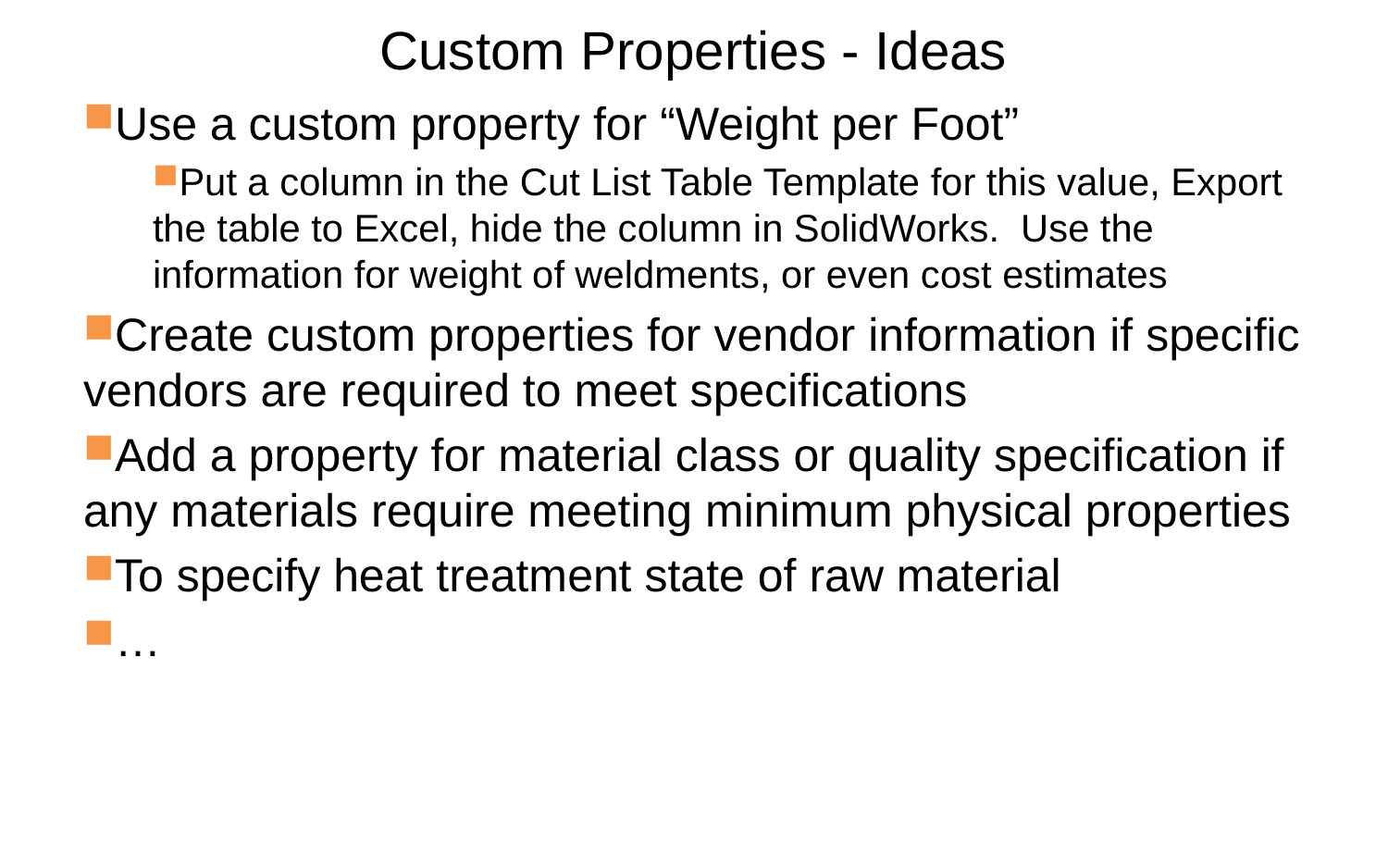

# Custom Properties - Ideas
Use a custom property for “Weight per Foot”
Put a column in the Cut List Table Template for this value, Export the table to Excel, hide the column in SolidWorks.  Use the information for weight of weldments, or even cost estimates
Create custom properties for vendor information if specific vendors are required to meet specifications
Add a property for material class or quality specification if any materials require meeting minimum physical properties
To specify heat treatment state of raw material
…